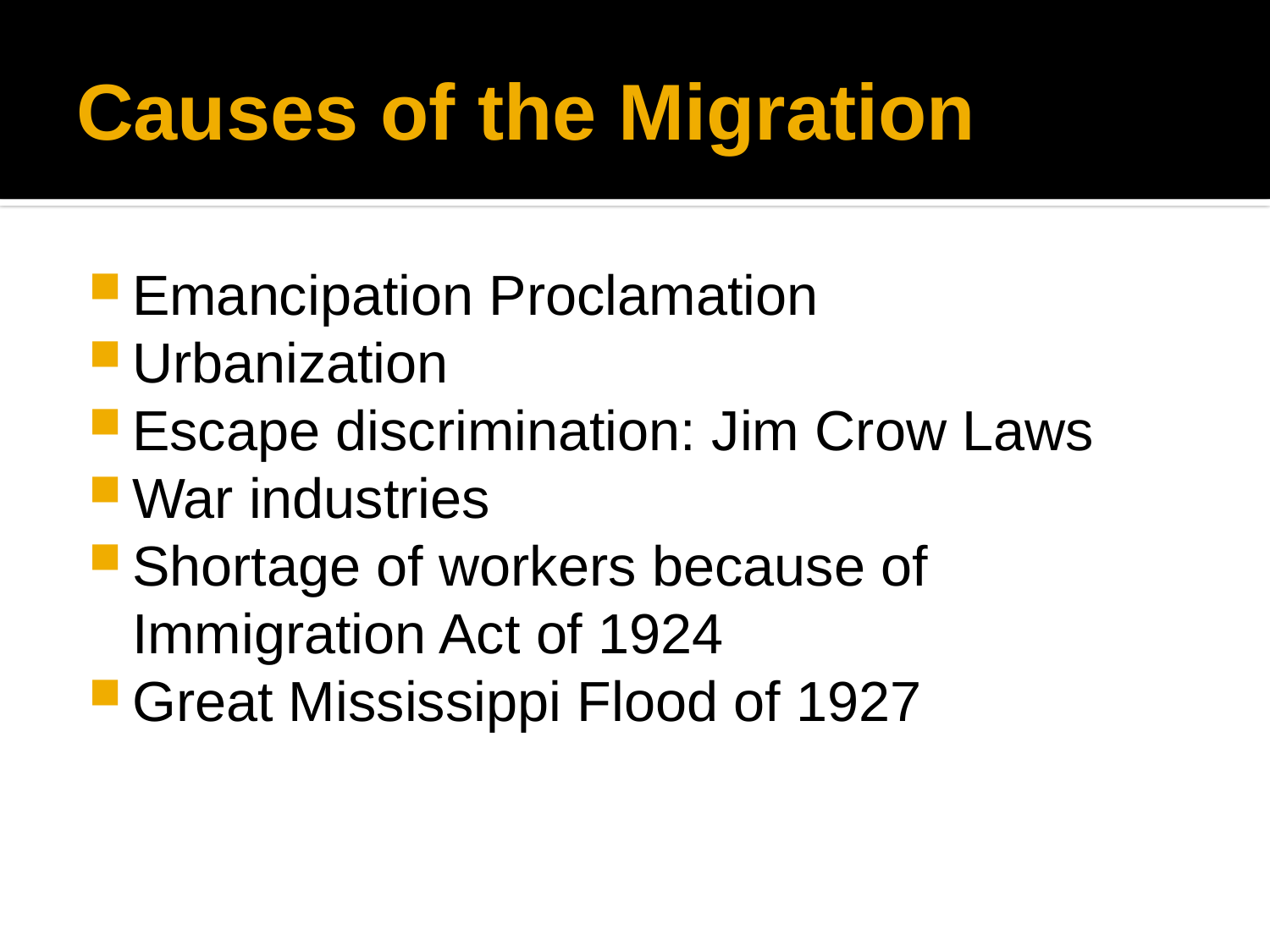

# Causes of the Migration
Emancipation Proclamation
Urbanization
Escape discrimination: Jim Crow Laws
War industries
Shortage of workers because of Immigration Act of 1924
Great Mississippi Flood of 1927